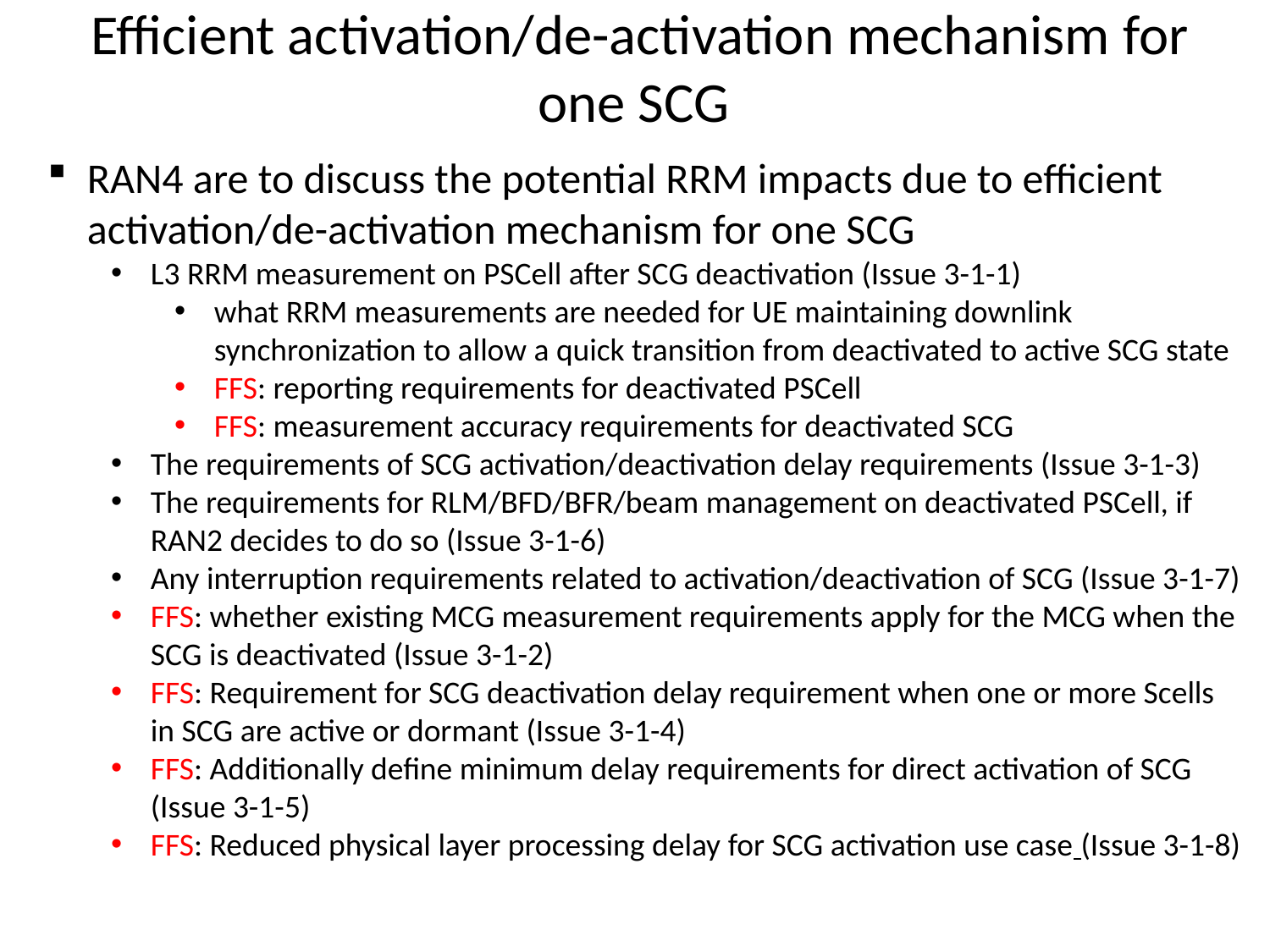

# Efficient activation/de-activation mechanism for one SCG
RAN4 are to discuss the potential RRM impacts due to efficient activation/de-activation mechanism for one SCG
L3 RRM measurement on PSCell after SCG deactivation (Issue 3-1-1)
what RRM measurements are needed for UE maintaining downlink synchronization to allow a quick transition from deactivated to active SCG state
FFS: reporting requirements for deactivated PSCell
FFS: measurement accuracy requirements for deactivated SCG
The requirements of SCG activation/deactivation delay requirements (Issue 3-1-3)
The requirements for RLM/BFD/BFR/beam management on deactivated PSCell, if RAN2 decides to do so (Issue 3-1-6)
Any interruption requirements related to activation/deactivation of SCG (Issue 3-1-7)
FFS: whether existing MCG measurement requirements apply for the MCG when the SCG is deactivated (Issue 3-1-2)
FFS: Requirement for SCG deactivation delay requirement when one or more Scells in SCG are active or dormant (Issue 3-1-4)
FFS: Additionally define minimum delay requirements for direct activation of SCG (Issue 3-1-5)
FFS: Reduced physical layer processing delay for SCG activation use case (Issue 3-1-8)